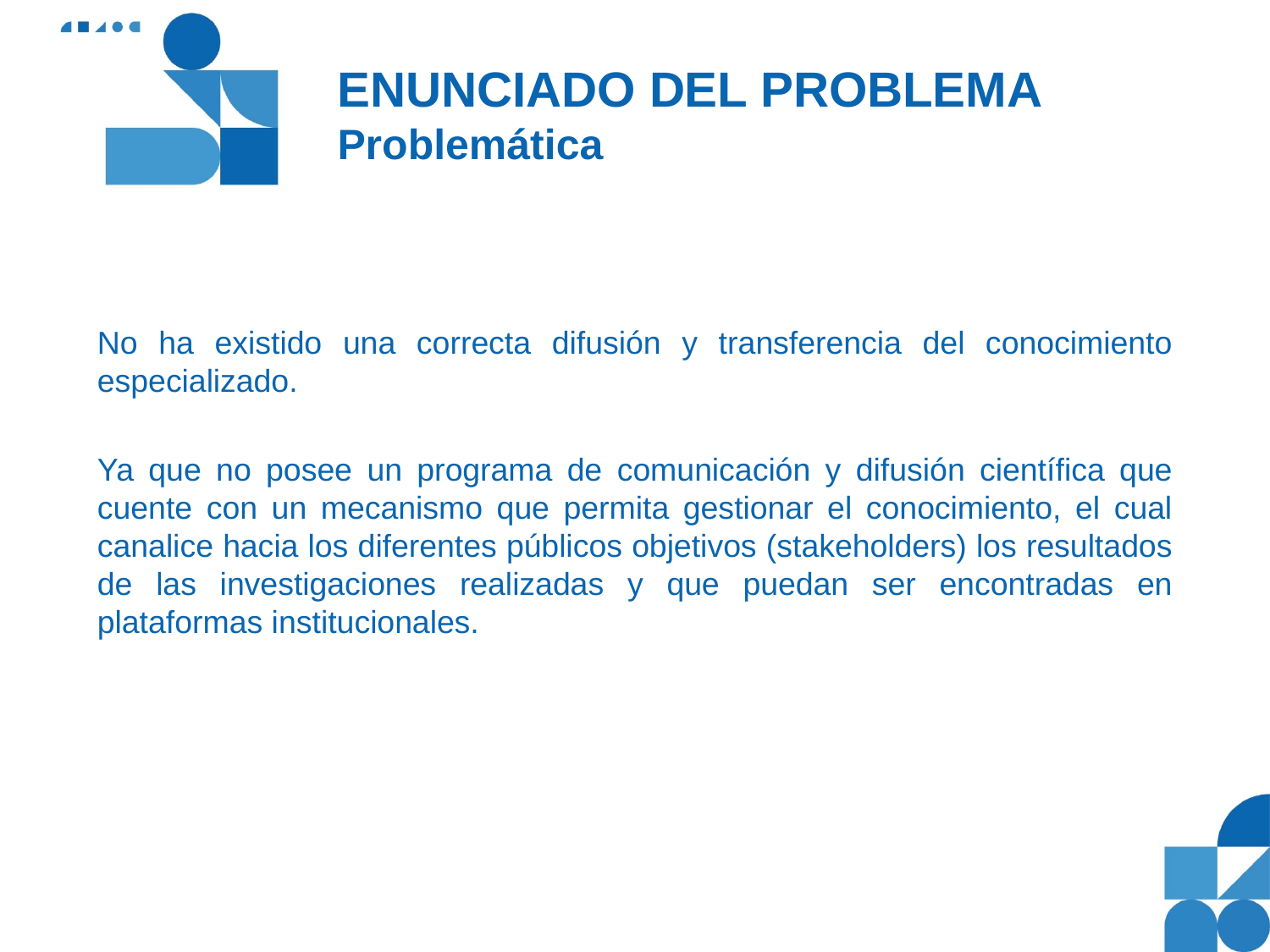

# ENUNCIADO DEL PROBLEMA Problemática
No ha existido una correcta difusión y transferencia del conocimiento especializado.

Ya que no posee un programa de comunicación y difusión científica que cuente con un mecanismo que permita gestionar el conocimiento, el cual canalice hacia los diferentes públicos objetivos (stakeholders) los resultados de las investigaciones realizadas y que puedan ser encontradas en plataformas institucionales.